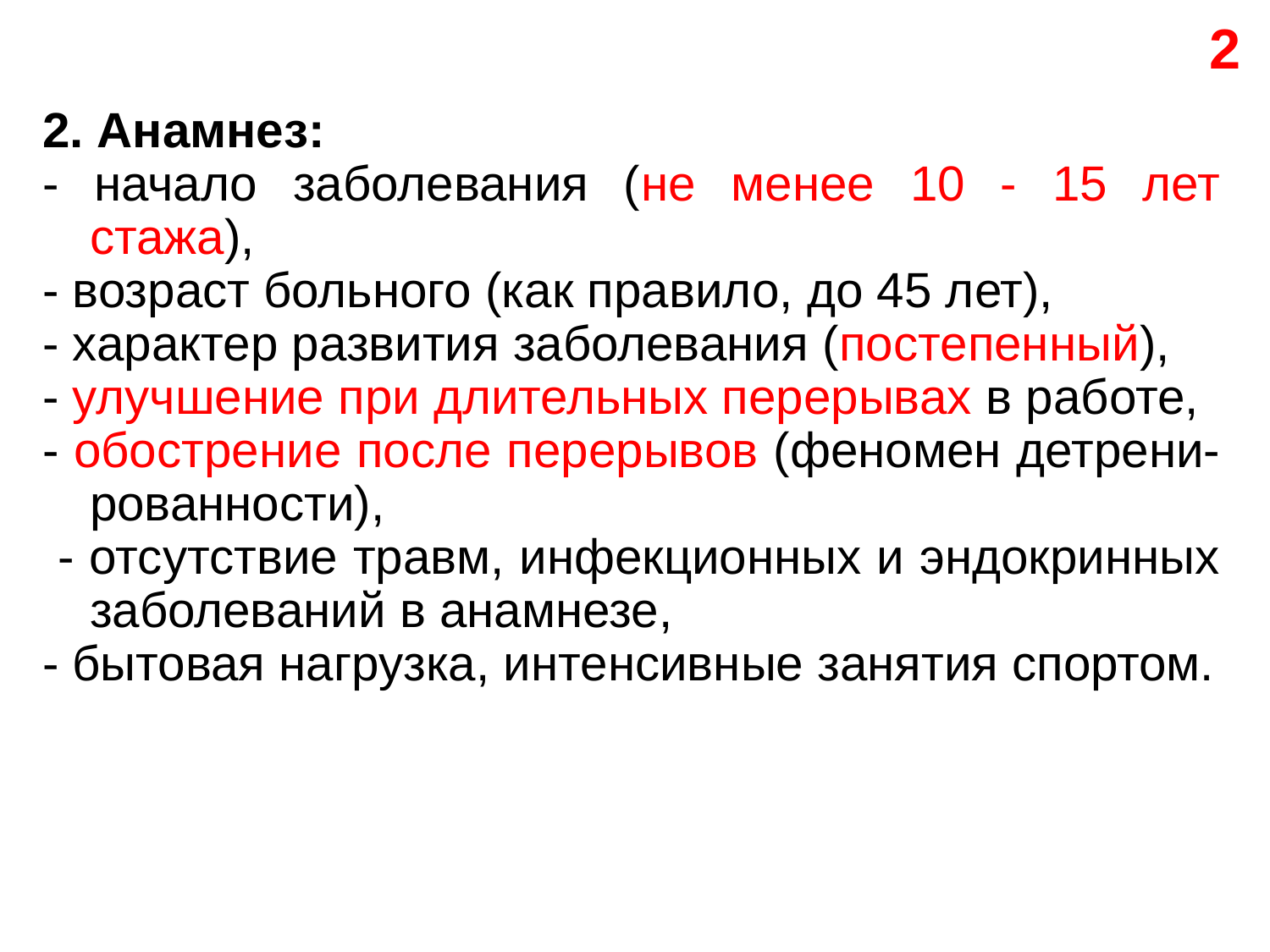

2
2. Анамнез:
- начало заболевания (не менее 10 - 15 лет стажа),
- возраст больного (как правило, до 45 лет),
- характер развития заболевания (постепенный),
- улучшение при длительных перерывах в работе,
- обострение после перерывов (феномен детрени-рованности),
 - отсутствие травм, инфекционных и эндокринных заболеваний в анамнезе,
- бытовая нагрузка, интенсивные занятия спортом.